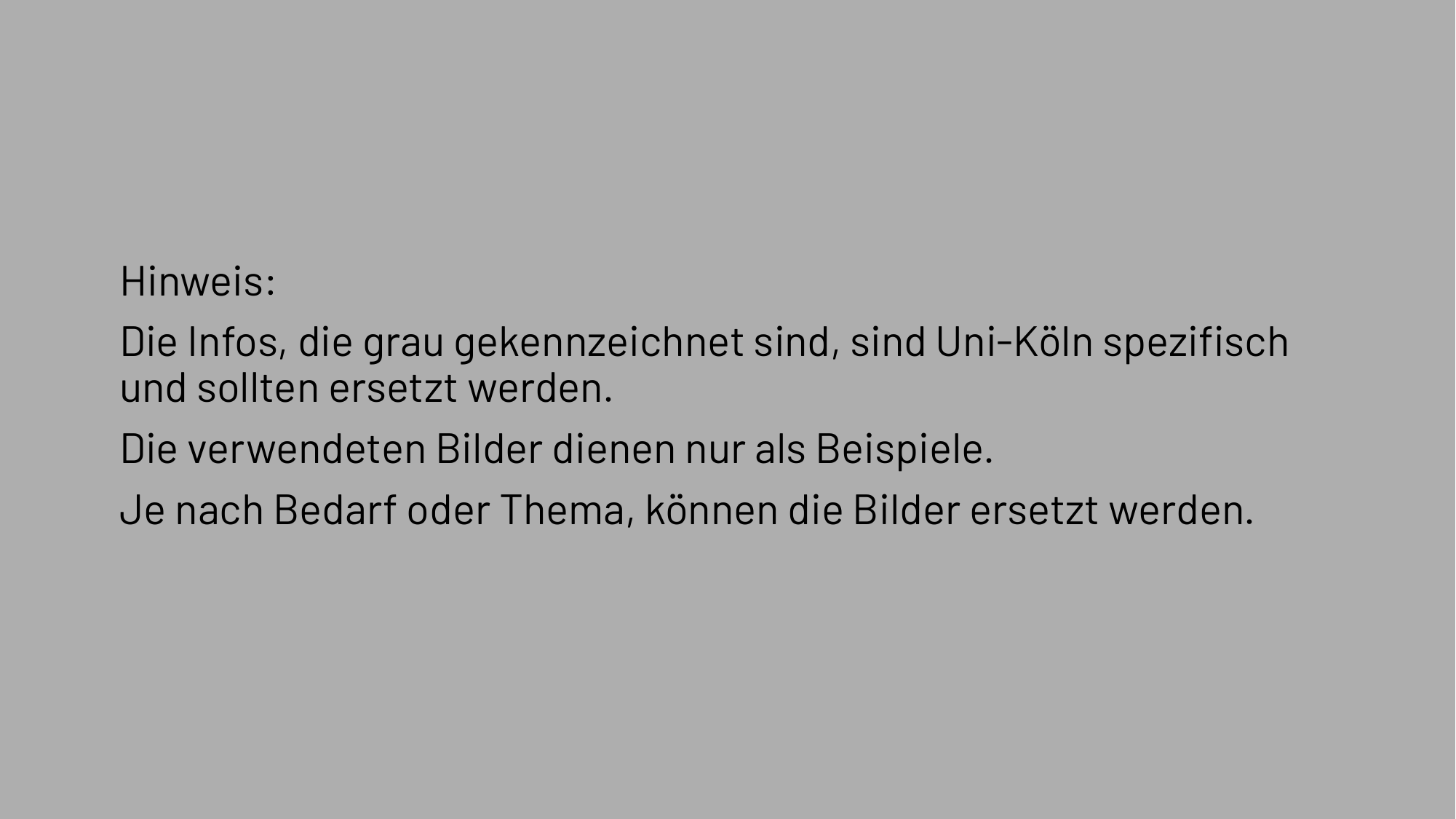

Hinweis:
Die Infos, die grau gekennzeichnet sind, sind Uni-Köln spezifisch und sollten ersetzt werden.
Die verwendeten Bilder dienen nur als Beispiele.
Je nach Bedarf oder Thema, können die Bilder ersetzt werden.